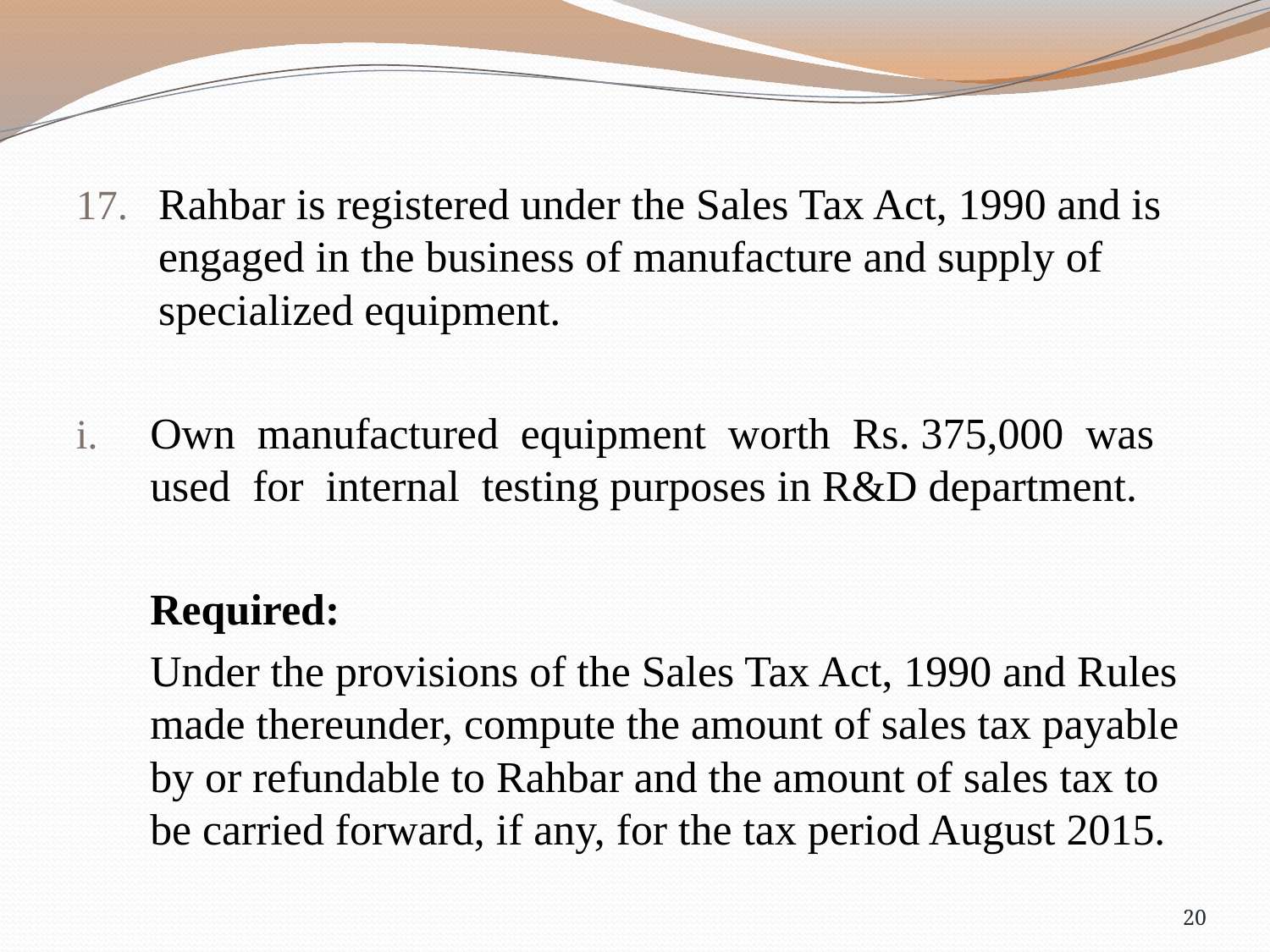

Rahbar is registered under the Sales Tax Act, 1990 and is engaged in the business of manufacture and supply of specialized equipment.

Own  manufactured  equipment  worth  Rs. 375,000  was  used  for  internal  testing purposes in R&D department.

Required:
Under the provisions of the Sales Tax Act, 1990 and Rules  made thereunder, compute the amount of sales tax payable by or refundable to Rahbar and the amount of sales tax to be carried forward, if any, for the tax period August 2015.
20